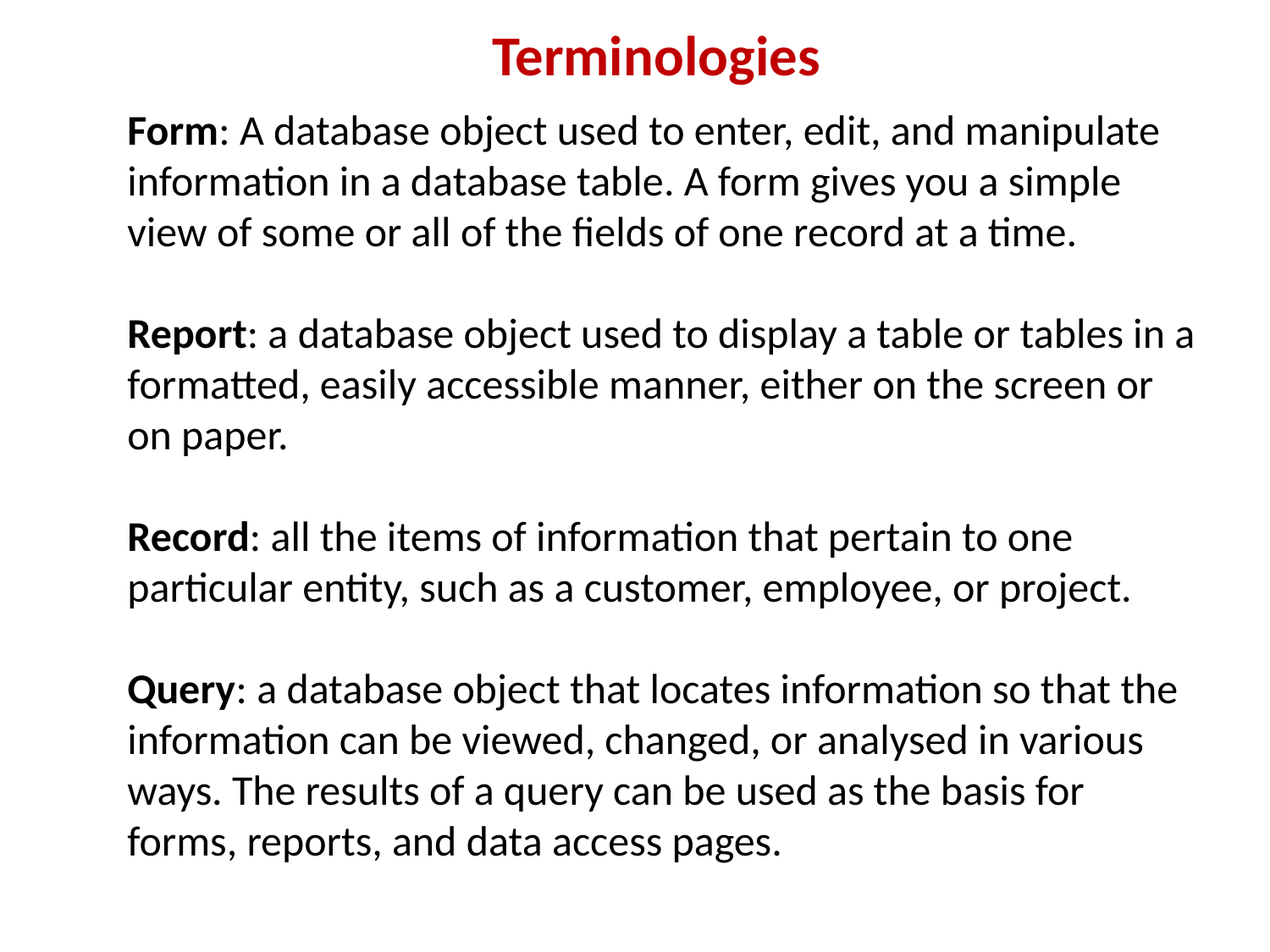

Terminologies
Form: A database object used to enter, edit, and manipulate information in a database table. A form gives you a simple view of some or all of the fields of one record at a time.

Report: a database object used to display a table or tables in a formatted, easily accessible manner, either on the screen or on paper.

Record: all the items of information that pertain to one particular entity, such as a customer, employee, or project.

Query: a database object that locates information so that the information can be viewed, changed, or analysed in various ways. The results of a query can be used as the basis for forms, reports, and data access pages.